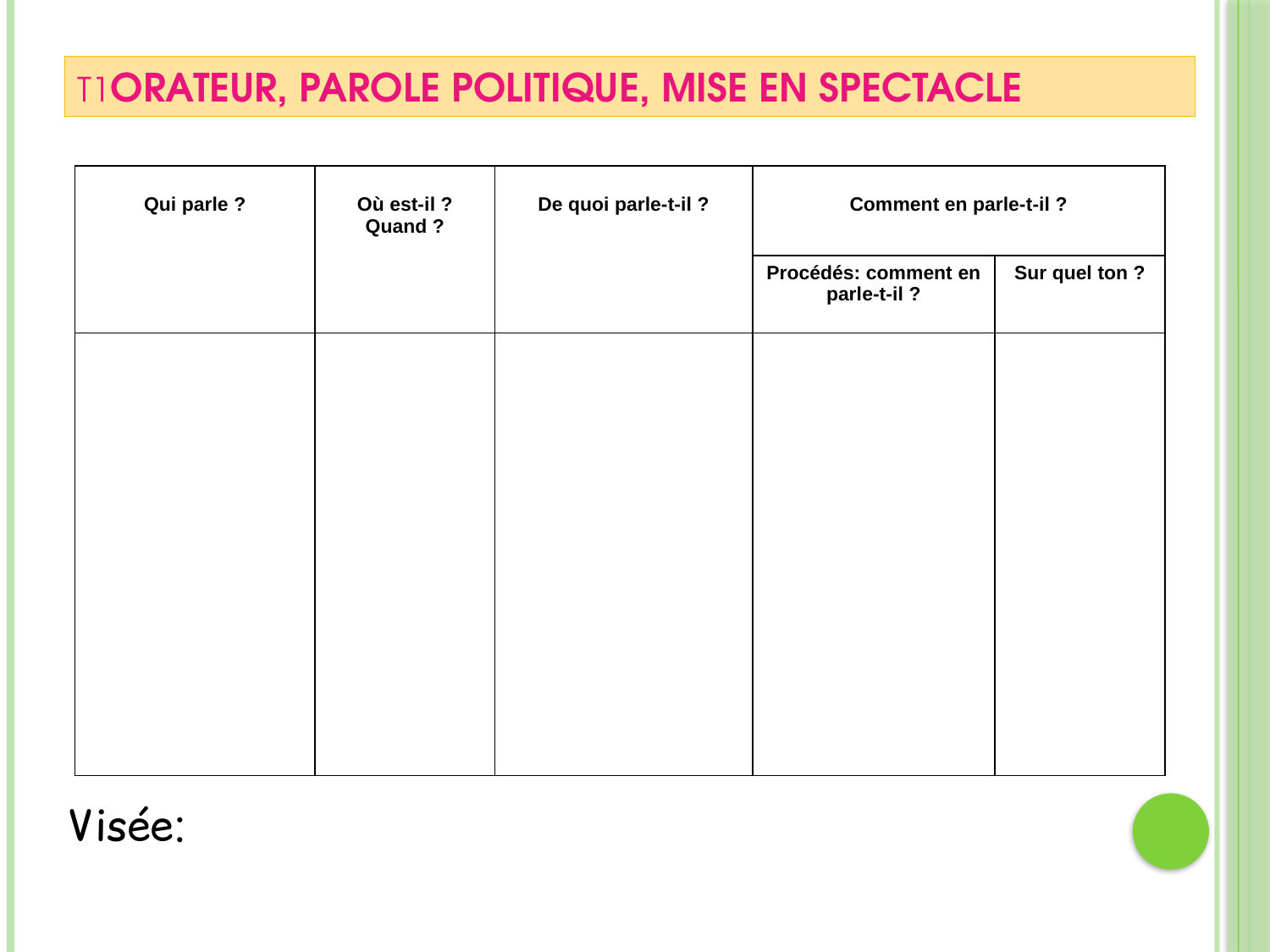

# T1Orateur, parole politique, mise en Spectacle
| Qui parle ? | Où est-il ? Quand ? | De quoi parle-t-il ? | Comment en parle-t-il ? |  |
| --- | --- | --- | --- | --- |
|  |  |  | Procédés: comment en parle-t-il ? | Sur quel ton ? |
|  |  |  |  |  |

Visée: